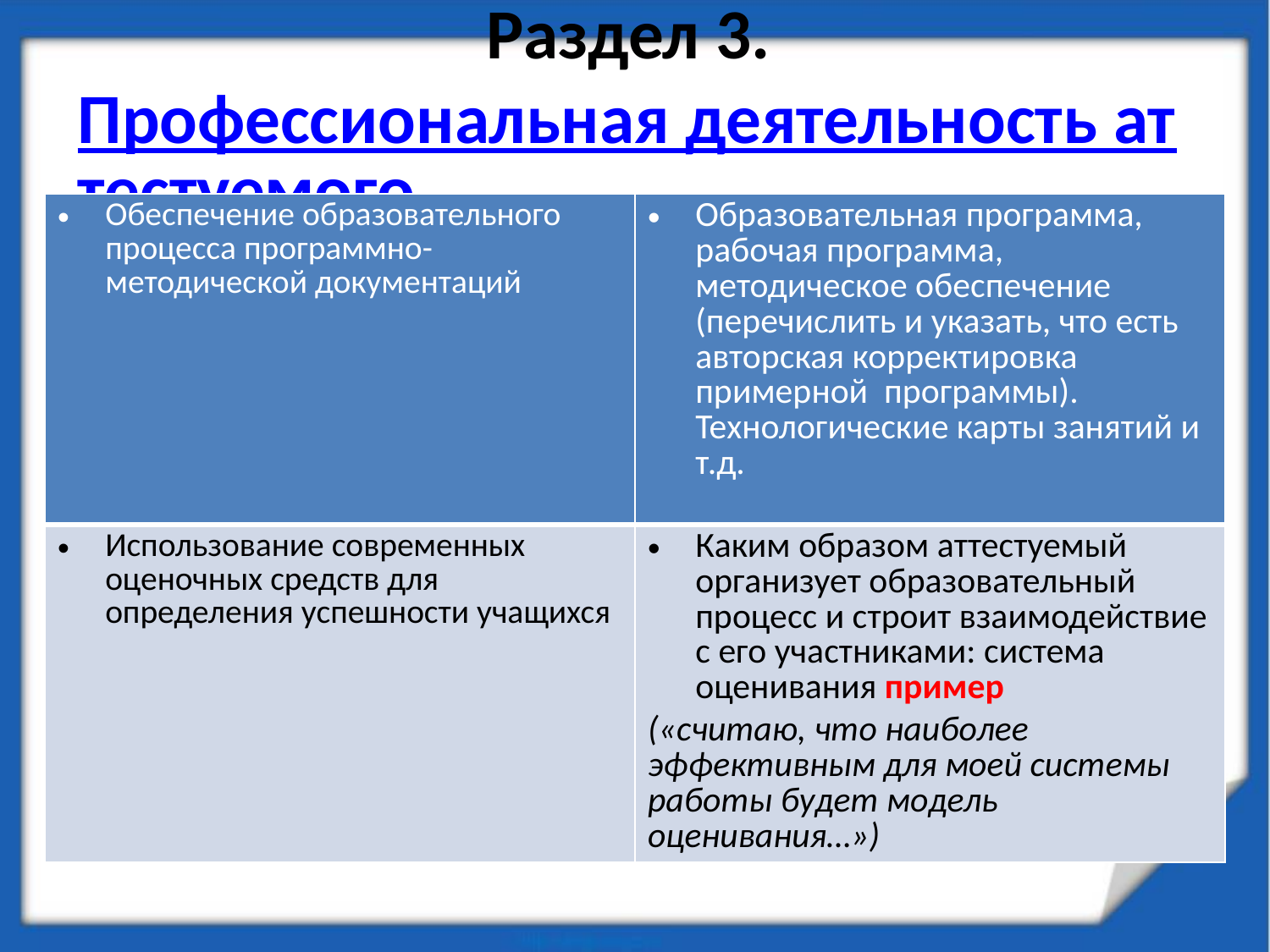

# Раздел 3. Профессиональная деятельность аттестуемого:
| Обеспечение образовательного процесса программно-методической документаций | Образовательная программа, рабочая программа, методическое обеспечение (перечислить и указать, что есть авторская корректировка примерной программы). Технологические карты занятий и т.д. |
| --- | --- |
| Использование современных оценочных средств для определения успешности учащихся | Каким образом аттестуемый организует образовательный процесс и строит взаимодействие с его участниками: система оценивания пример («считаю, что наиболее эффективным для моей системы работы будет модель оценивания…») |